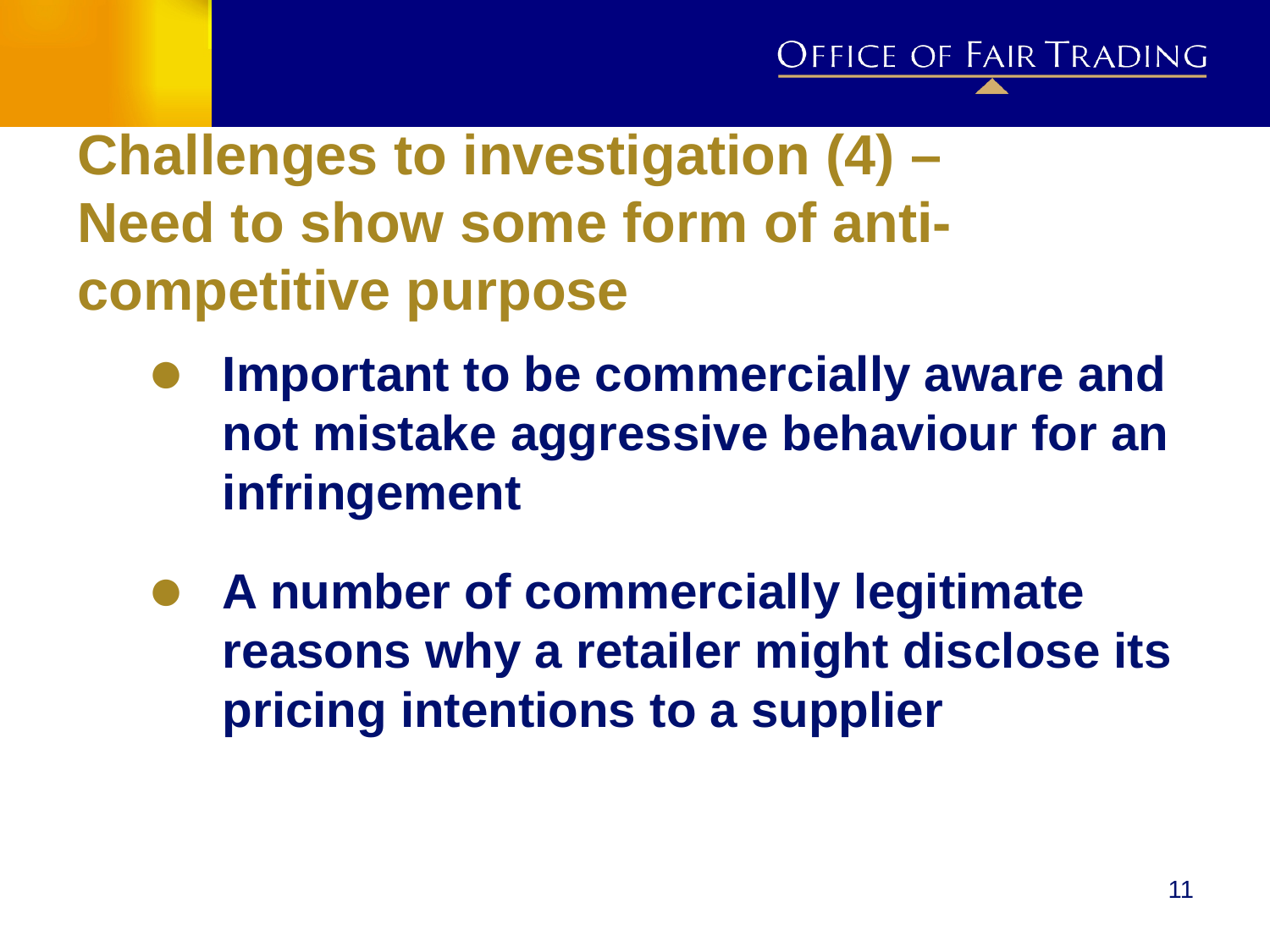

# Challenges to investigation (4) – Need to show some form of anti-competitive purpose
Important to be commercially aware and not mistake aggressive behaviour for an infringement
A number of commercially legitimate reasons why a retailer might disclose its pricing intentions to a supplier
11